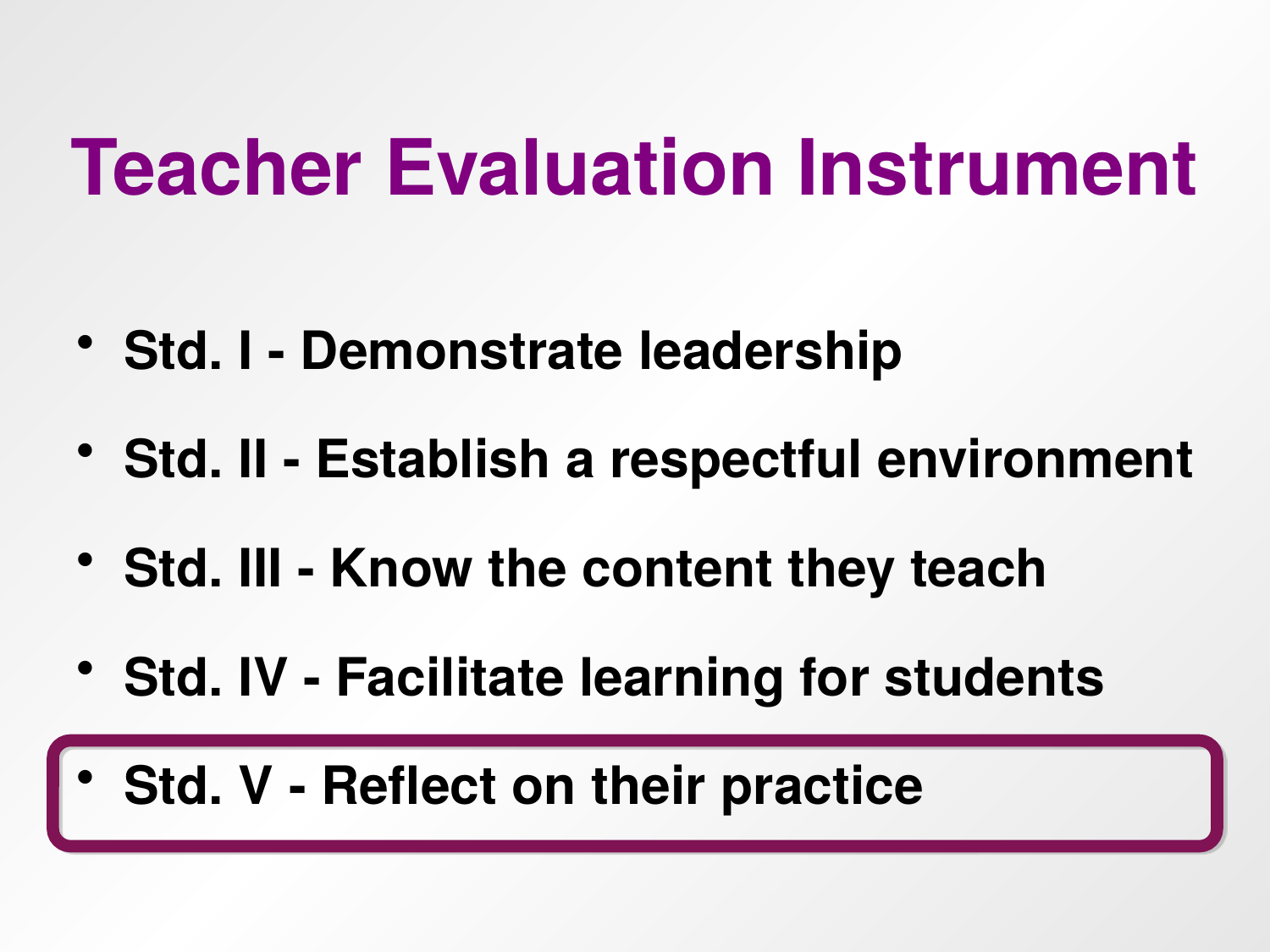

# Teacher Evaluation Instrument
Std. I - Demonstrate leadership
Std. II - Establish a respectful environment
Std. III - Know the content they teach
Std. IV - Facilitate learning for students
Std. V - Reflect on their practice